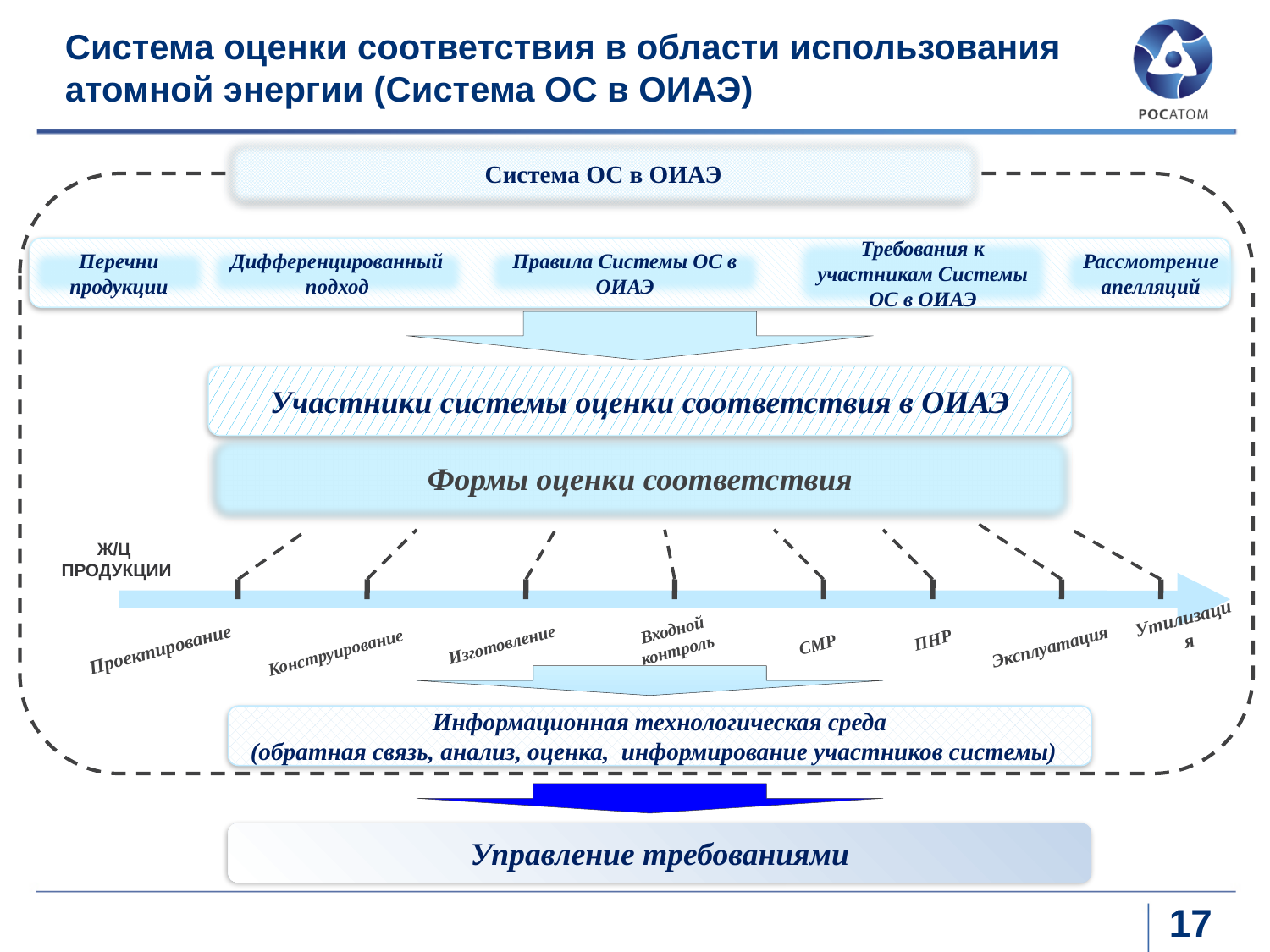

Система ОС в ОИАЭ
Участники системы оценки соответствия в ОИАЭ
# Система оценки соответствия в области использования атомной энергии (Система ОС в ОИАЭ)
Формы оценки соответствия

Требования к участникам Системы ОС в ОИАЭ
Перечни продукции
Дифференцированный подход
Правила Системы ОС в ОИАЭ
Рассмотрение апелляций
Информационная технологическая среда
(обратная связь, анализ, оценка,  информирование участников системы)

Управление требованиями
Ж/Ц
 продукции
Проектирование
Конструирование
Утилизация
Входной контроль
Изготовление
СМР
Эксплуатация
ПНР

17